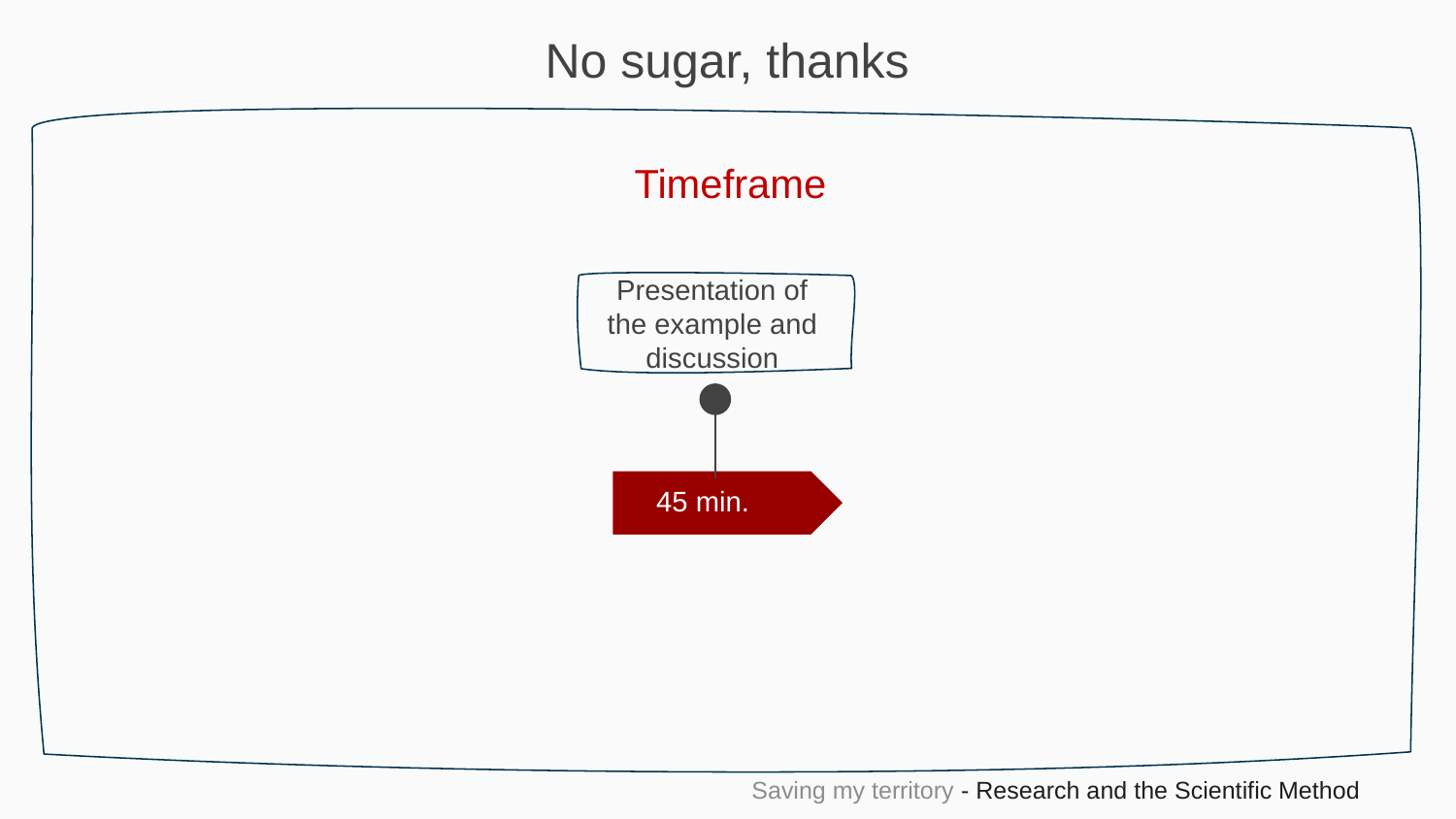

No sugar, thanks

Timeframe
Presentation of the example and discussion

45 min.

Saving my territory - Research and the Scientific Method